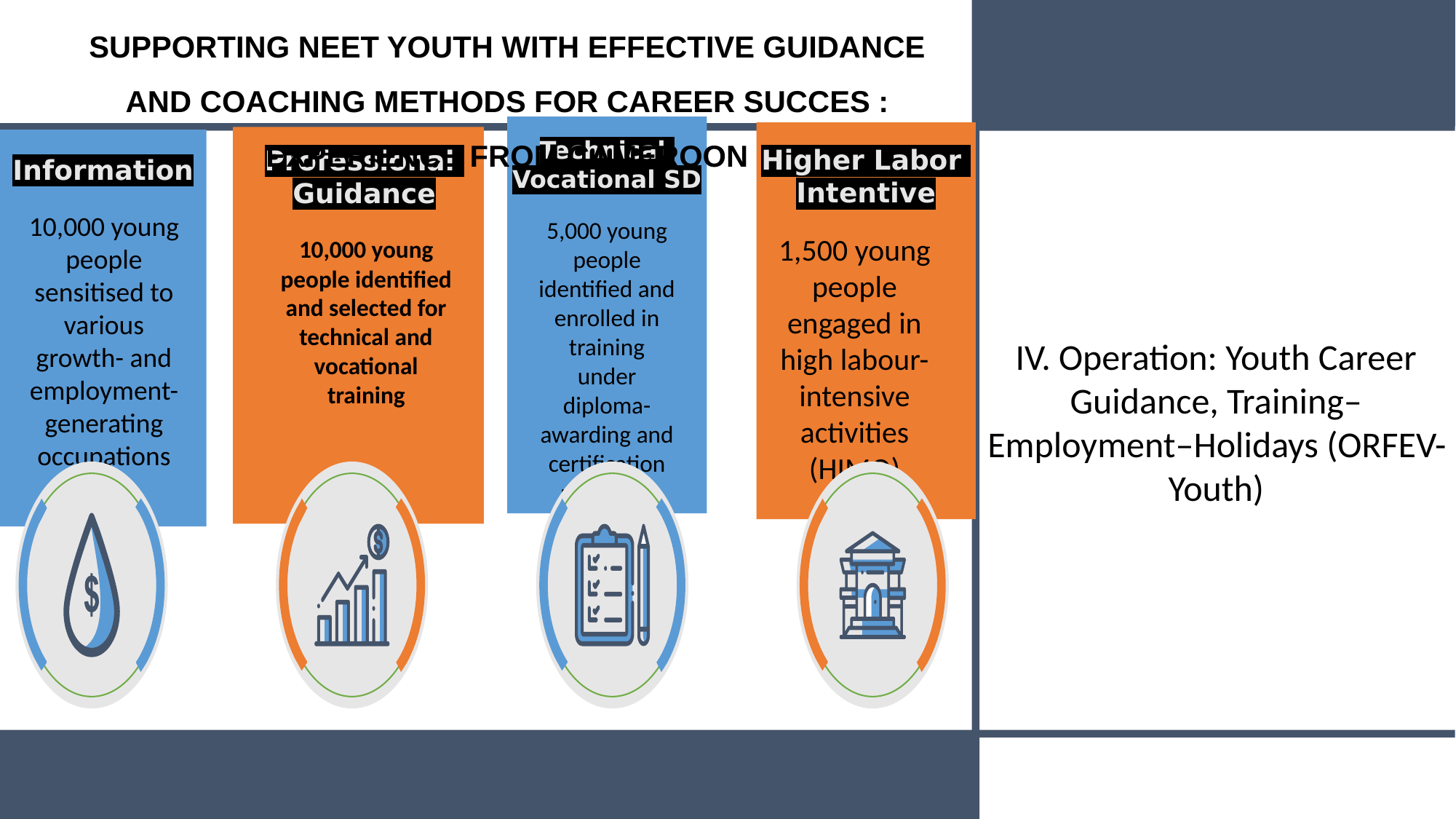

SUPPORTING NEET YOUTH WITH EFFECTIVE GUIDANCE AND COACHING METHODS FOR CAREER SUCCES : EXPERIENCE FROM CAMEROON

Technical
Vocational SD
5,000 young people identified and enrolled in training under diploma-awarding and certification pathways

Higher Labor
Intentive
1,500 young people engaged in high labour-intensive activities (HIMO)

Professional
Guidance
10,000 young people identified and selected for technical and vocational training

Information
10,000 young people sensitised to various growth- and employment-generating occupations

IV. Operation: Youth Career Guidance, Training–Employment–Holidays (ORFEV-Youth)